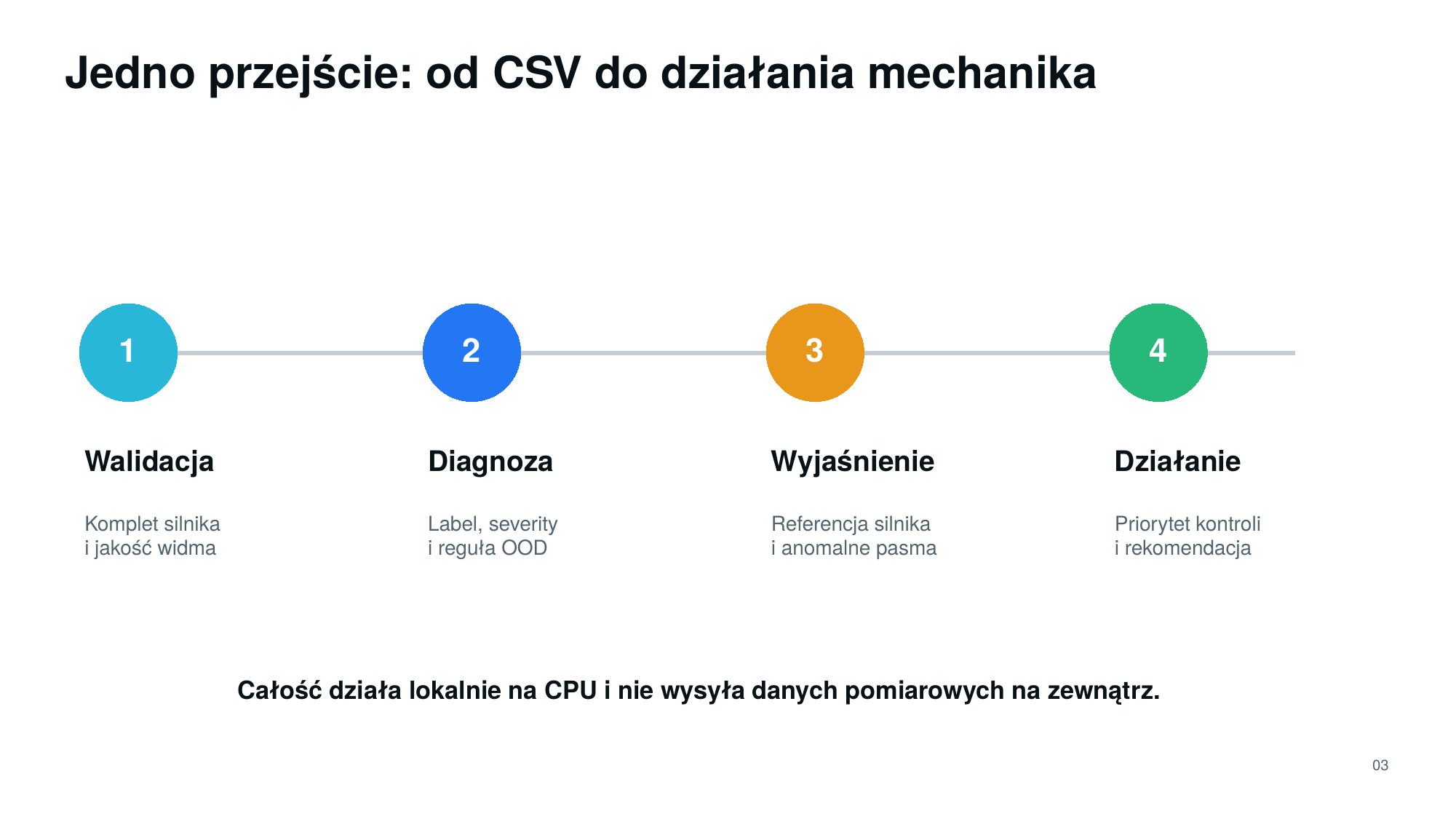

Jedno przejście: od CSV do działania mechanika

1
2
3
4

Walidacja
Diagnoza
Wyjaśnienie
Działanie
Komplet silnika
i jakość widma
Label, severity
i reguła OOD
Referencja silnika
i anomalne pasma
Priorytet kontroli
i rekomendacja
Całość działa lokalnie na CPU i nie wysyła danych pomiarowych na zewnątrz.
03